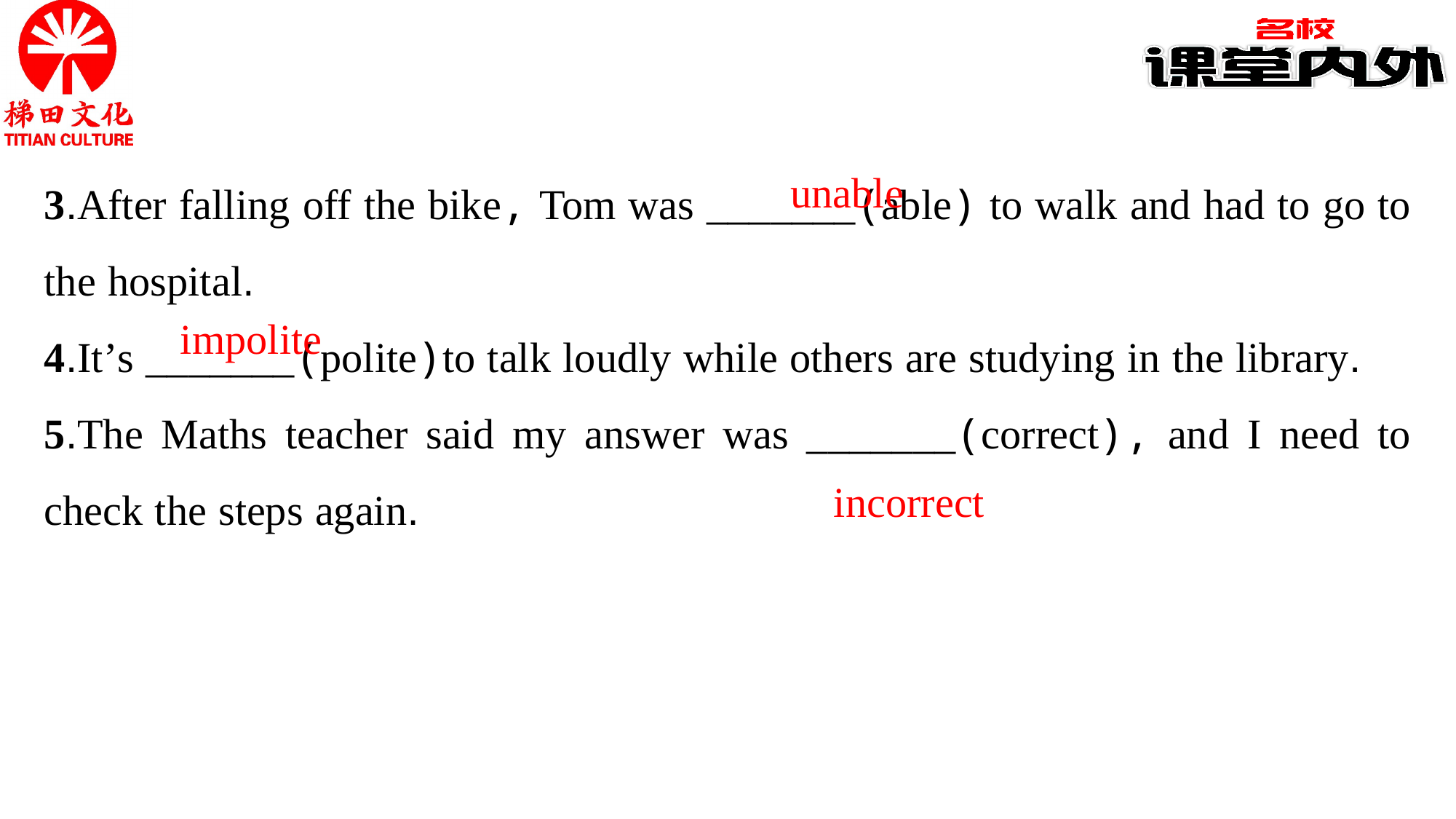

3.After falling off the bike, Tom was _______(able) to walk and had to go to the hospital.
4.It’s _______(polite)to talk loudly while others are studying in the library.
5.The Maths teacher said my answer was _______(correct), and I need to check the steps again.
unable
impolite
incorrect